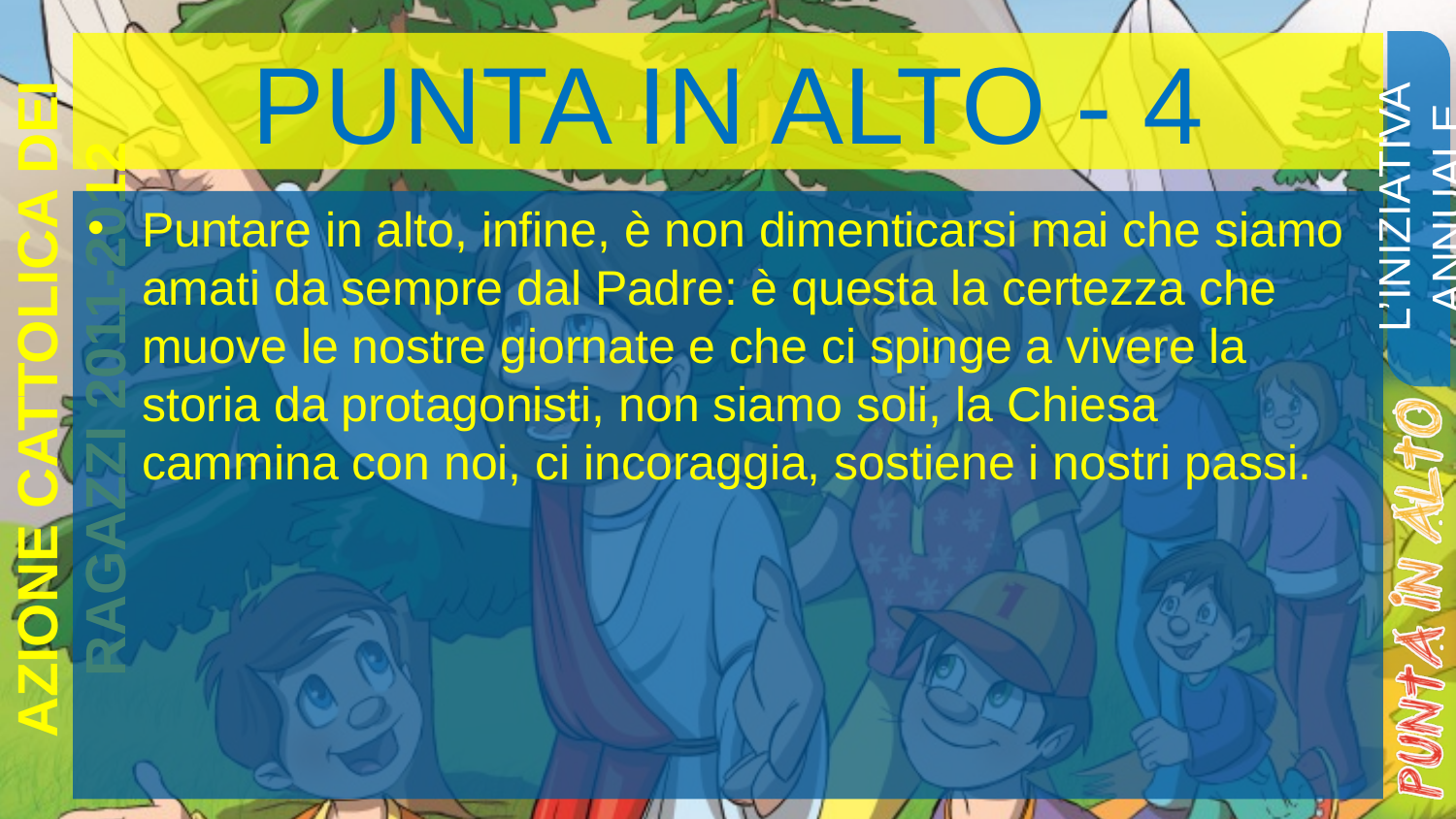

# PUNTA IN ALTO - 4
L’INIZIATIVA ANNUALE
Puntare in alto, infine, è non dimenticarsi mai che siamo amati da sempre dal Padre: è questa la certezza che muove le nostre giornate e che ci spinge a vivere la storia da protagonisti, non siamo soli, la Chiesa cammina con noi, ci incoraggia, sostiene i nostri passi.